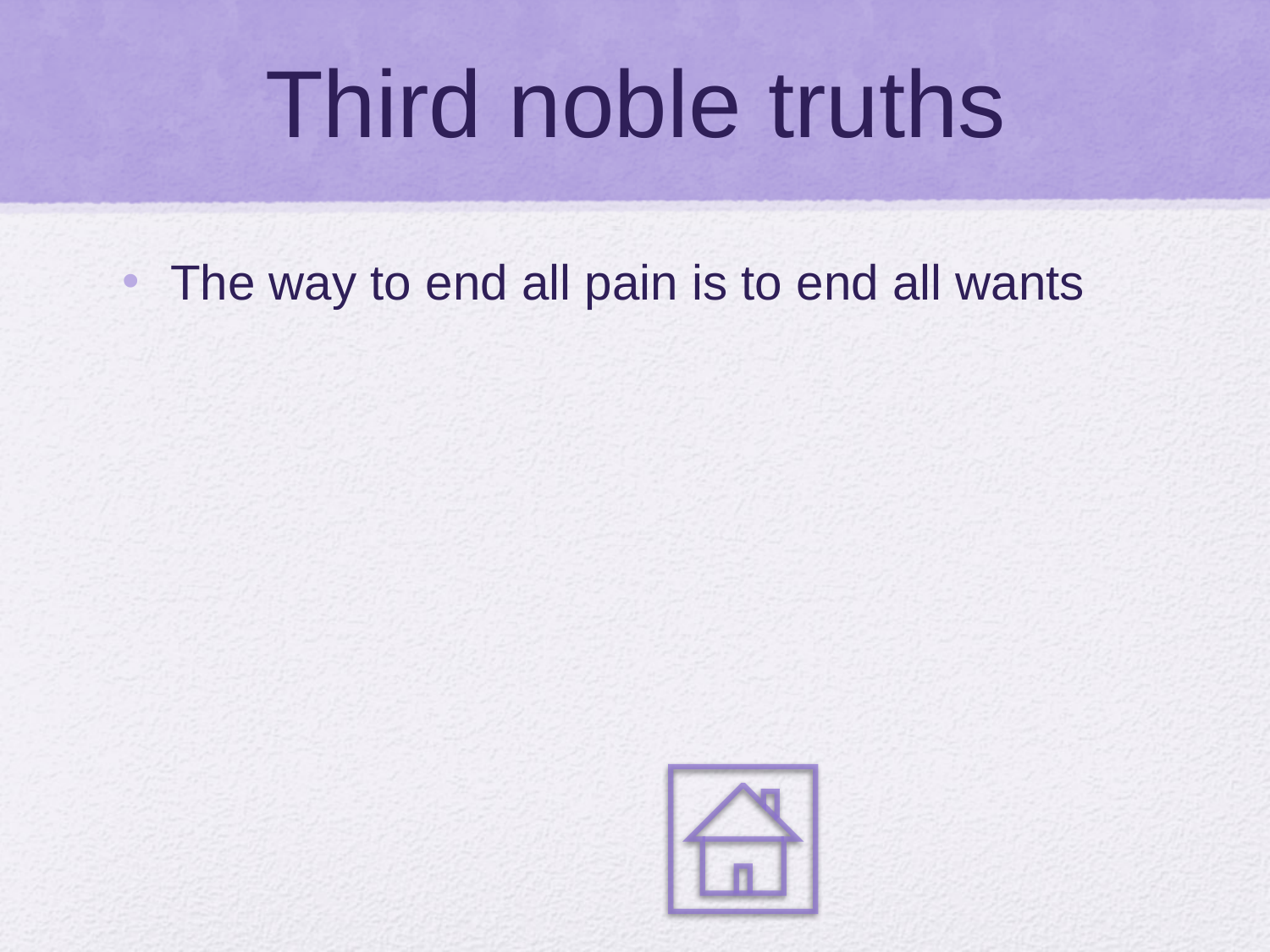

# Third noble truths
The way to end all pain is to end all wants